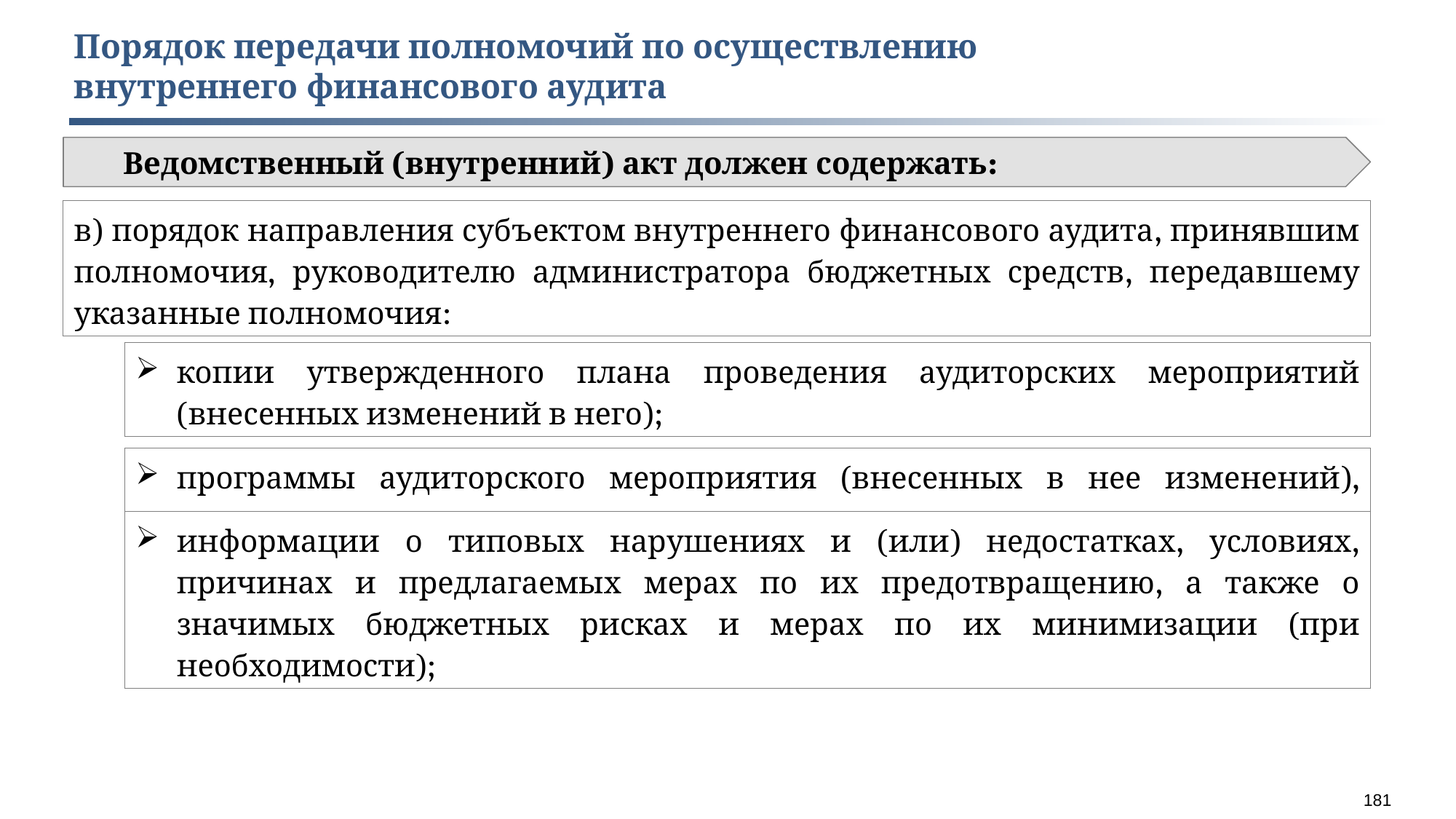

Порядок передачи полномочий по осуществлению
внутреннего финансового аудита
Ведомственный (внутренний) акт должен содержать:
в) порядок направления субъектом внутреннего финансового аудита, принявшим полномочия, руководителю администратора бюджетных средств, передавшему указанные полномочия:
копии утвержденного плана проведения аудиторских мероприятий (внесенных изменений в него);
программы аудиторского мероприятия (внесенных в нее изменений), заключения;
информации о типовых нарушениях и (или) недостатках, условиях, причинах и предлагаемых мерах по их предотвращению, а также о значимых бюджетных рисках и мерах по их минимизации (при необходимости);